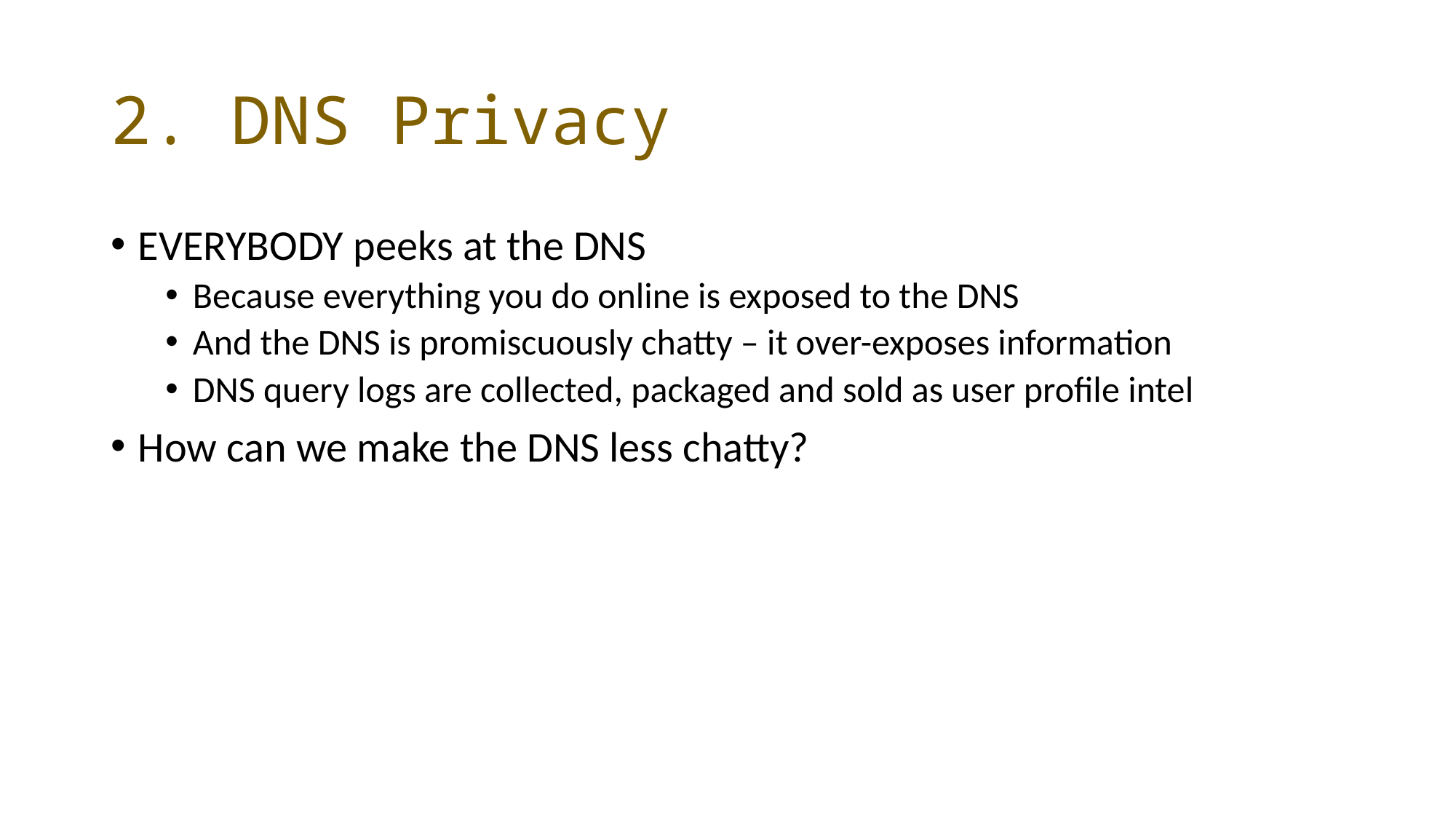

# 2. DNS Privacy
EVERYBODY peeks at the DNS
Because everything you do online is exposed to the DNS
And the DNS is promiscuously chatty – it over-exposes information
DNS query logs are collected, packaged and sold as user profile intel
How can we make the DNS less chatty?